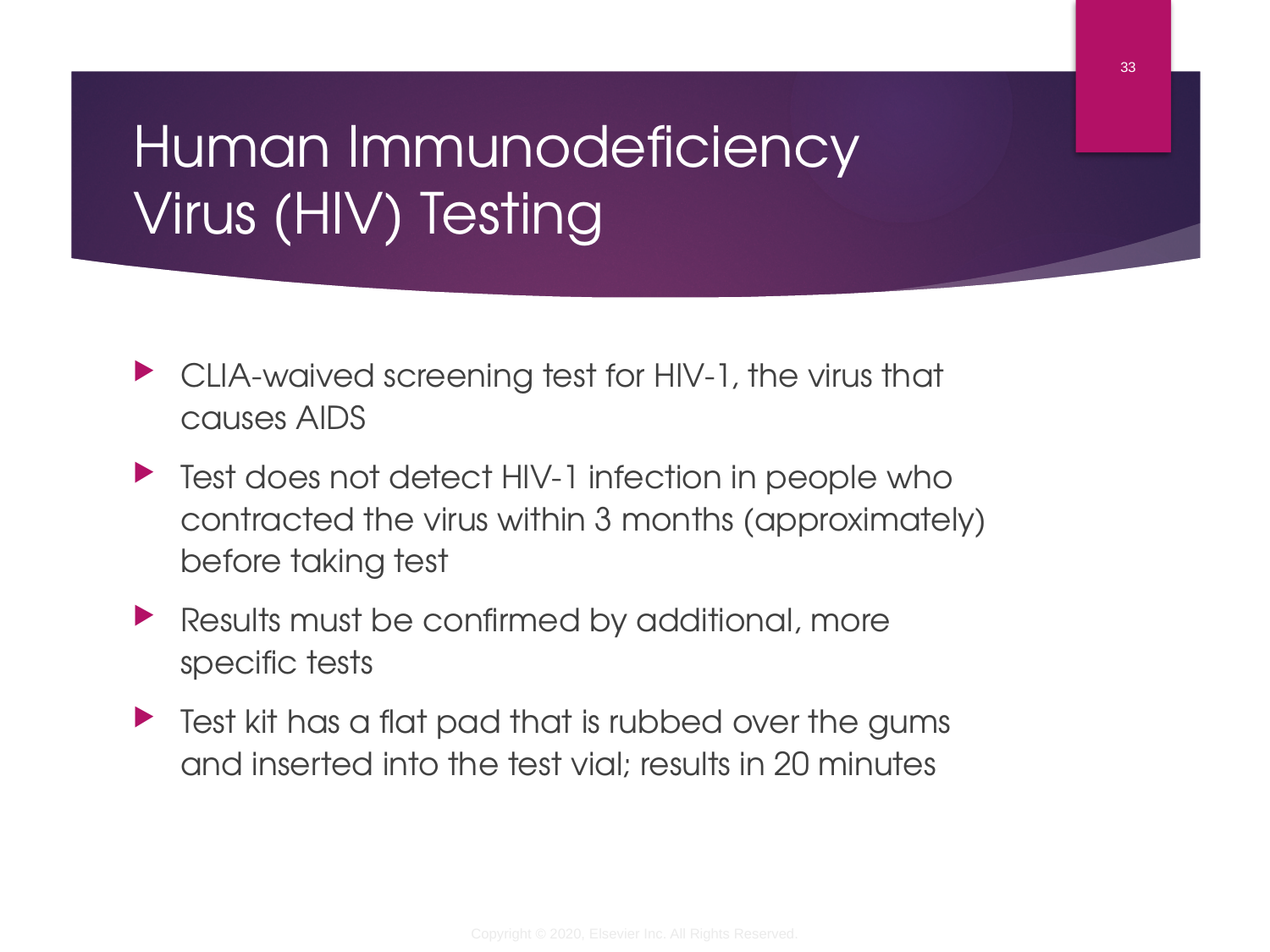

33

# Human Immunodeficiency Virus (HIV) Testing
CLIA-waived screening test for HIV-1, the virus that causes AIDS
Test does not detect HIV-1 infection in people who contracted the virus within 3 months (approximately) before taking test
Results must be confirmed by additional, more specific tests
Test kit has a flat pad that is rubbed over the gums and inserted into the test vial; results in 20 minutes